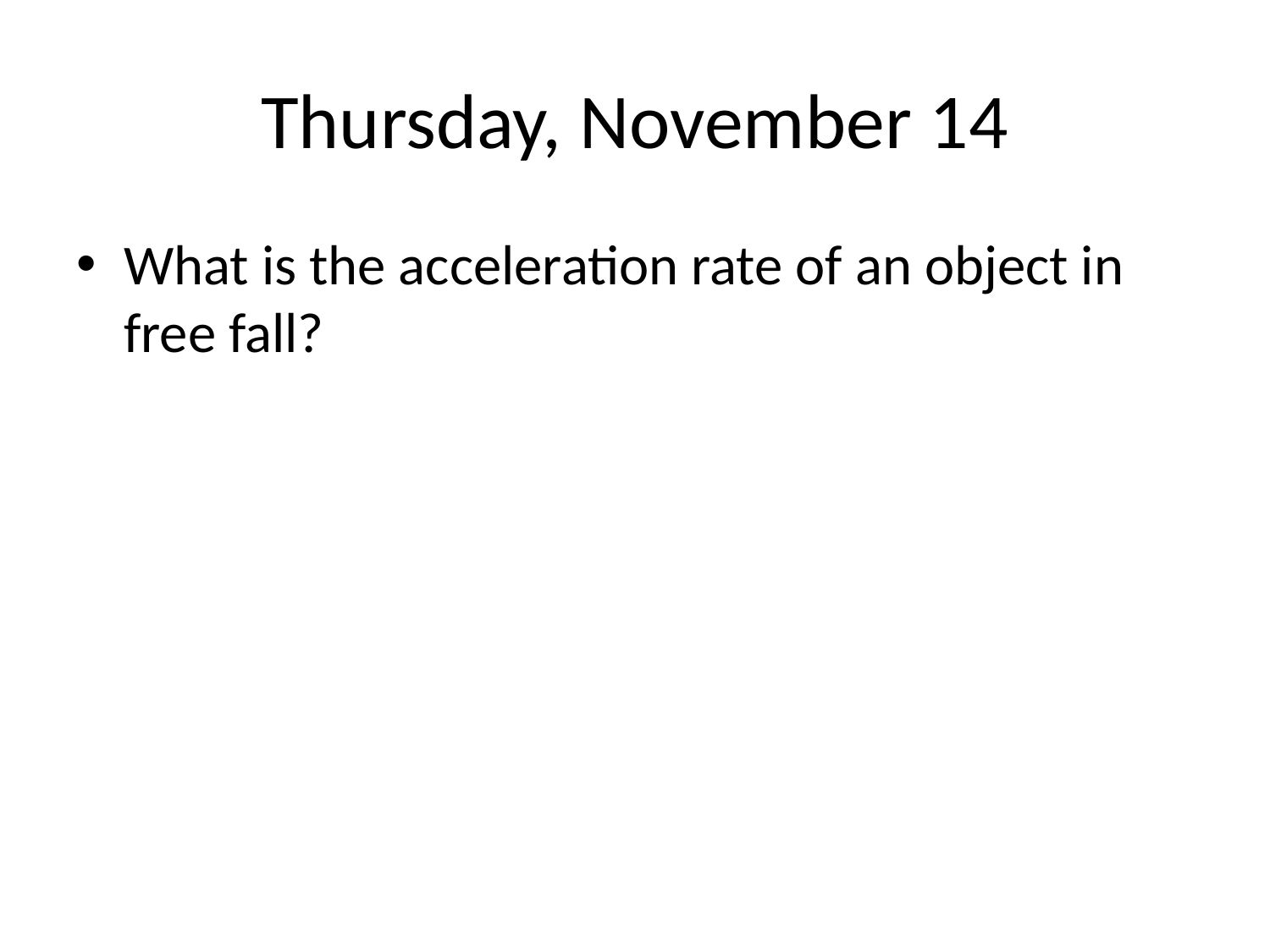

# Thursday, November 14
What is the acceleration rate of an object in free fall?